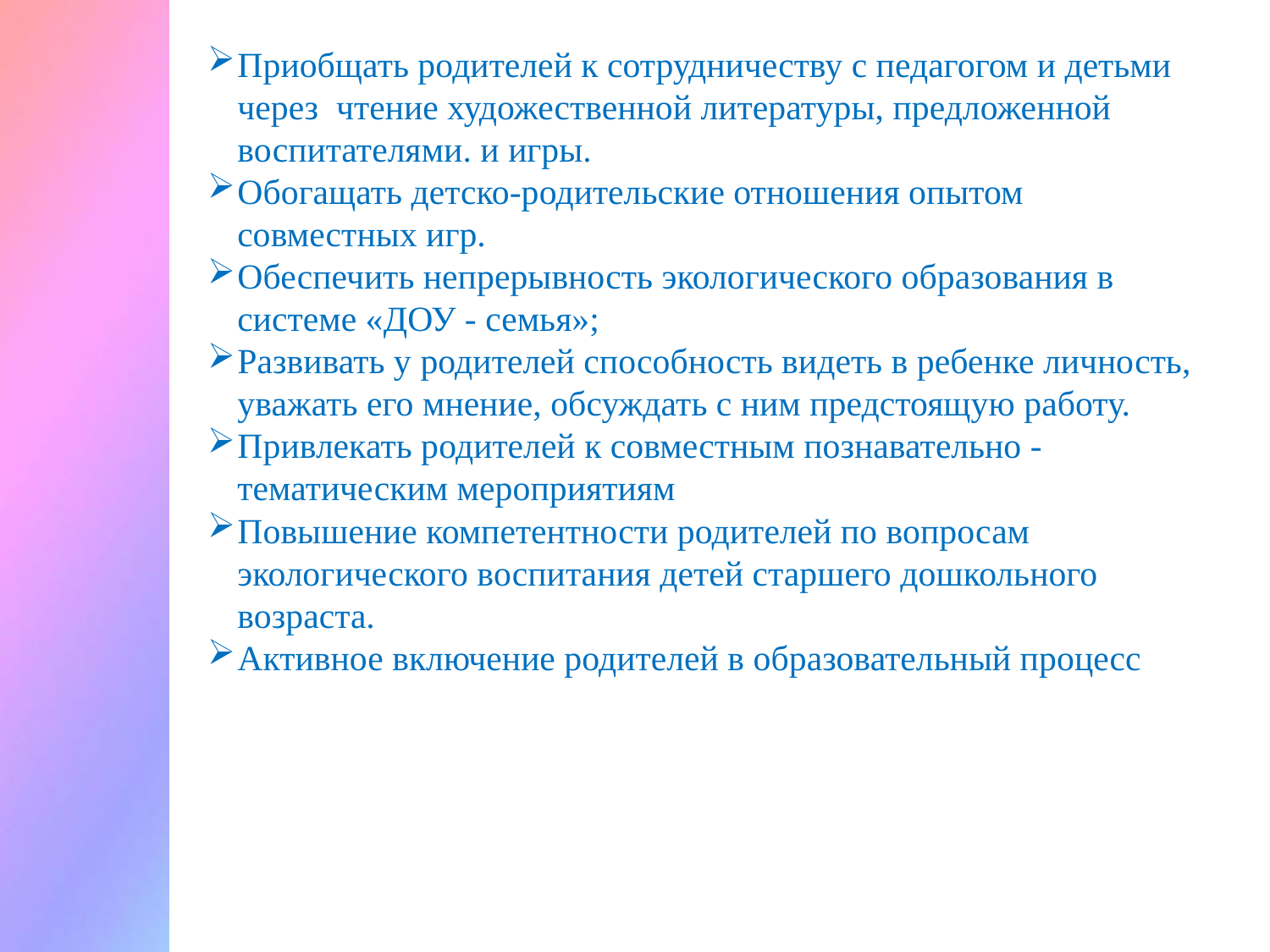

Приобщать родителей к сотрудничеству с педагогом и детьми через  чтение художественной литературы, предложенной воспитателями. и игры.
Обогащать детско-родительские отношения опытом совместных игр.
Обеспечить непрерывность экологического образования в системе «ДОУ - семья»;
Развивать у родителей способность видеть в ребенке личность, уважать его мнение, обсуждать с ним предстоящую работу.
Привлекать родителей к совместным познавательно - тематическим мероприятиям
Повышение компетентности родителей по вопросам экологического воспитания детей старшего дошкольного возраста.
Активное включение родителей в образовательный процесс